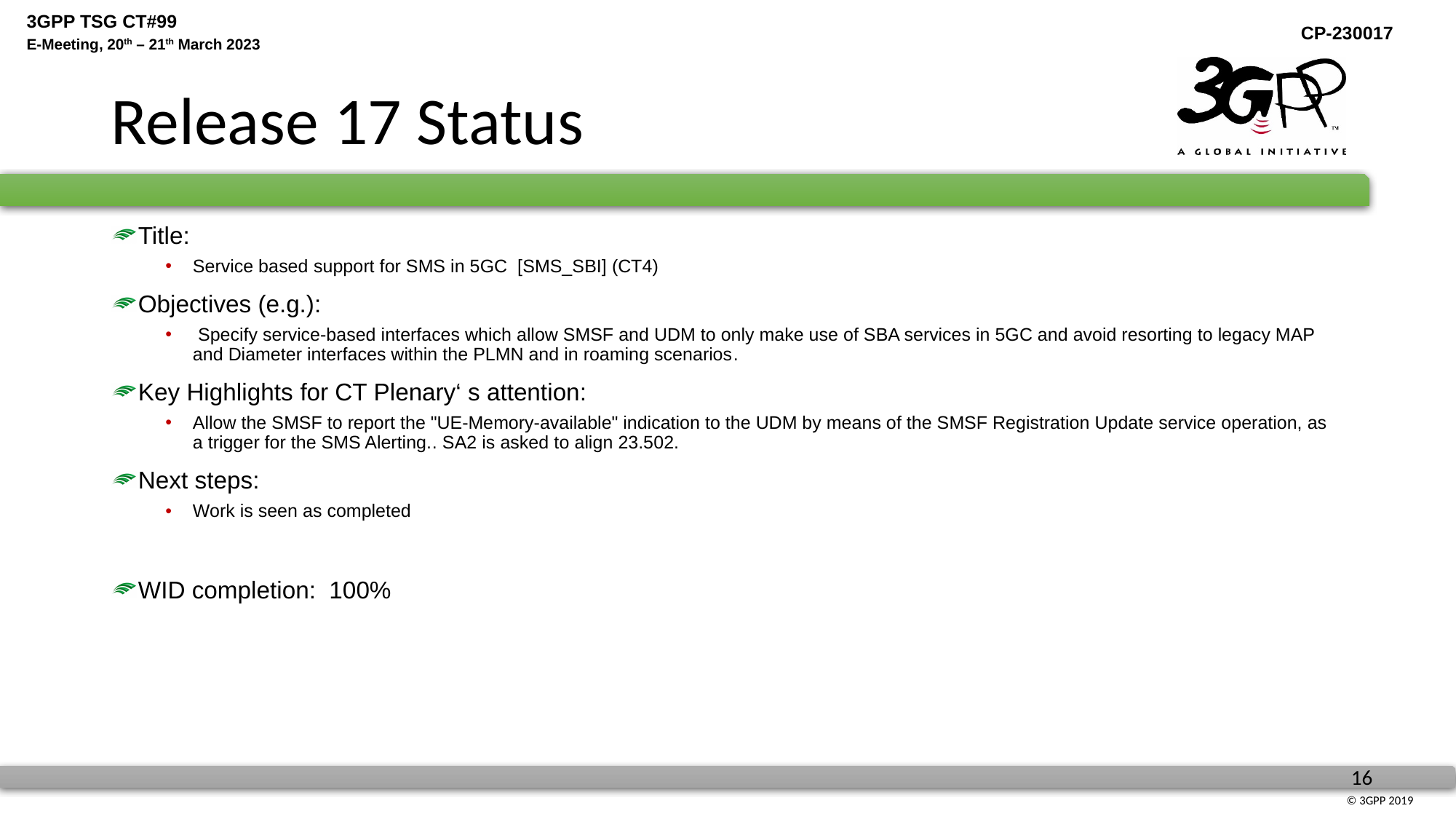

# Release 17 Status
Title:
Service based support for SMS in 5GC  [SMS_SBI] (CT4)
Objectives (e.g.):
 Specify service-based interfaces which allow SMSF and UDM to only make use of SBA services in 5GC and avoid resorting to legacy MAP and Diameter interfaces within the PLMN and in roaming scenarios.
Key Highlights for CT Plenary‘ s attention:
Allow the SMSF to report the "UE-Memory-available" indication to the UDM by means of the SMSF Registration Update service operation, as a trigger for the SMS Alerting.. SA2 is asked to align 23.502.
Next steps:
Work is seen as completed

WID completion:  100%